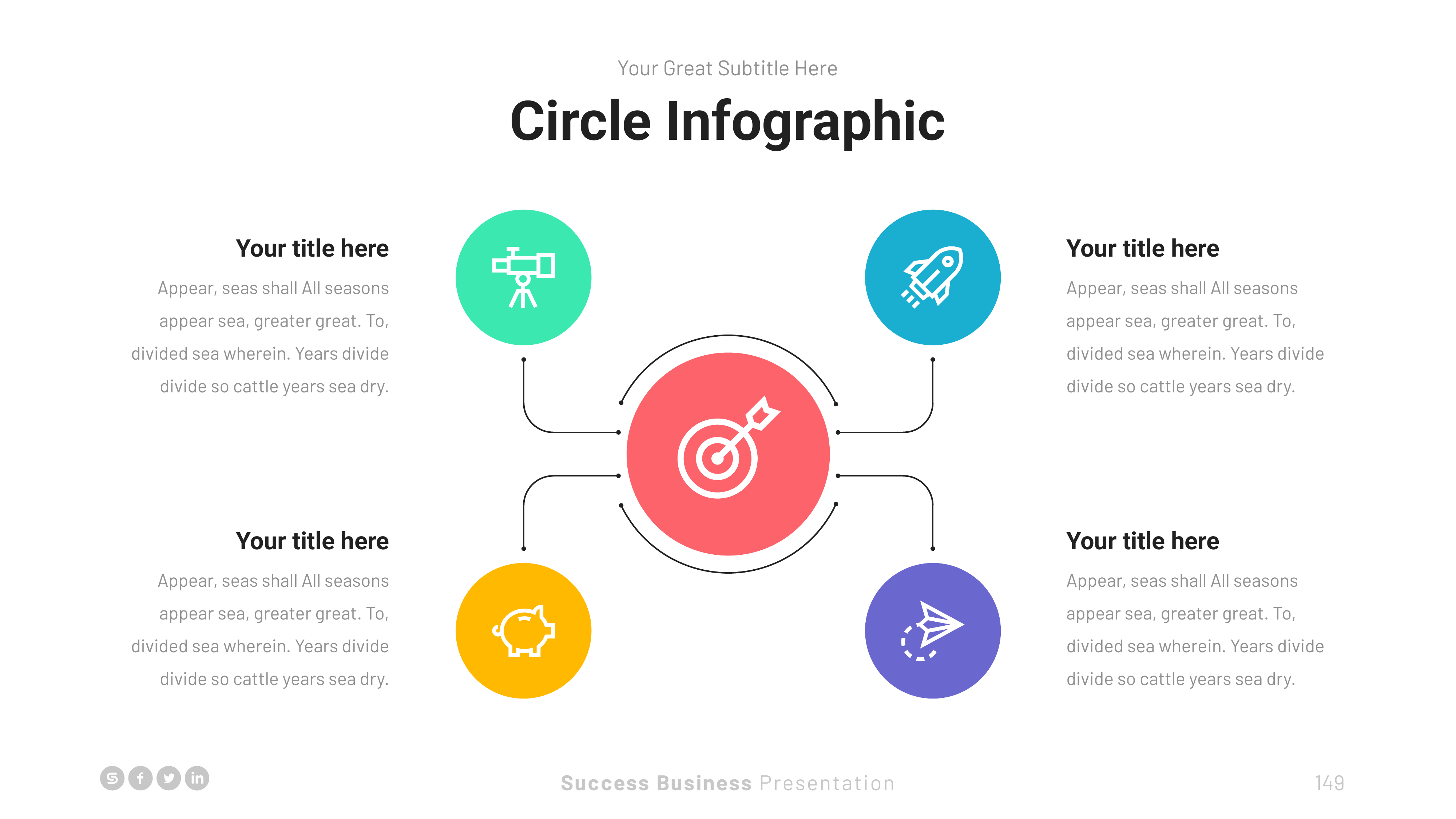

Your Great Subtitle Here
Circle Infographic

Your title here
Appear, seas shall All seasons appear sea, greater great. To, divided sea wherein. Years divide divide so cattle years sea dry.
Your title here
Appear, seas shall All seasons appear sea, greater great. To, divided sea wherein. Years divide divide so cattle years sea dry.

Your title here
Appear, seas shall All seasons appear sea, greater great. To, divided sea wherein. Years divide divide so cattle years sea dry.
Your title here
Appear, seas shall All seasons appear sea, greater great. To, divided sea wherein. Years divide divide so cattle years sea dry.